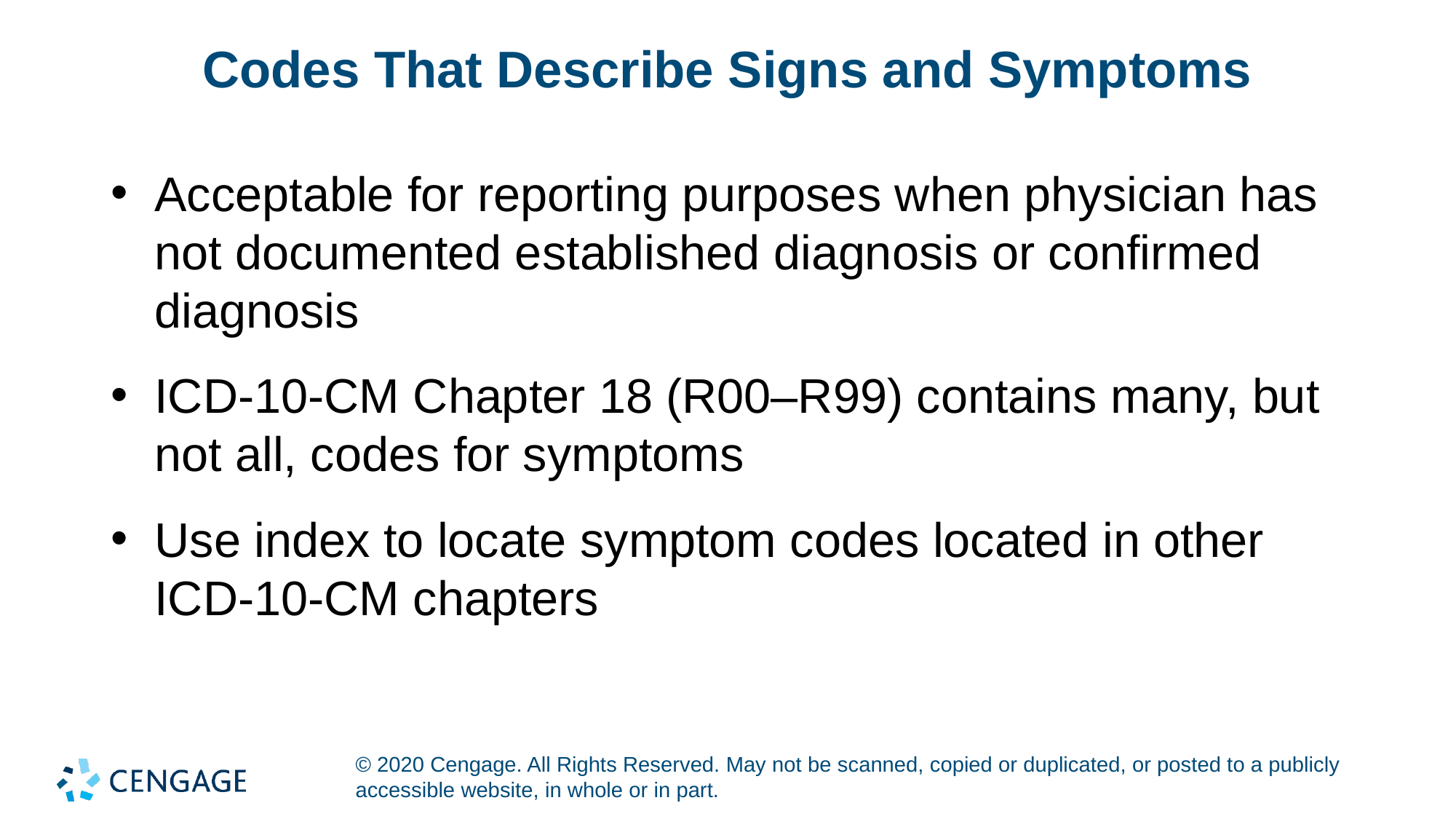

# Codes That Describe Signs and Symptoms
Acceptable for reporting purposes when physician has not documented established diagnosis or confirmed diagnosis
ICD-10-CM Chapter 18 (R00–R99) contains many, but not all, codes for symptoms
Use index to locate symptom codes located in other ICD-10-CM chapters